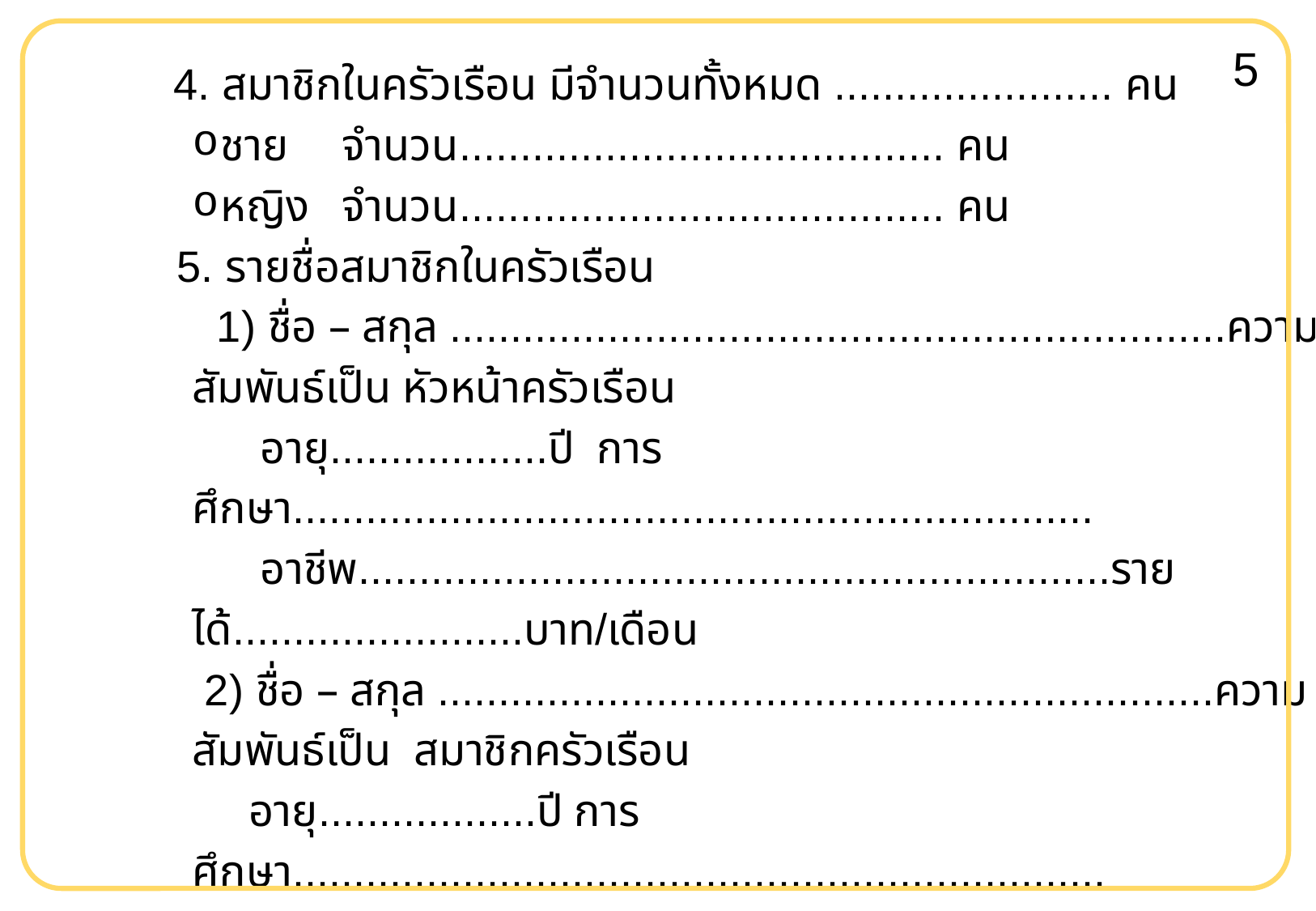

5
 4. สมาชิกในครัวเรือน มีจำนวนทั้งหมด ....................... คน
ชาย   	จำนวน........................................ คน
หญิง	จำนวน........................................ คน
 5. รายชื่อสมาชิกในครัวเรือน
  1) ชื่อ – สกุล ................................................................ความสัมพันธ์เป็น หัวหน้าครัวเรือน
      อายุ..................ปี  การศึกษา..................................................................
      อาชีพ..............................................................รายได้........................บาท/เดือน
 2) ชื่อ – สกุล ................................................................ความสัมพันธ์เป็น  สมาชิกครัวเรือน
     อายุ..................ปี การศึกษา...................................................................
     อาชีพ................................................................รายได้..........................บาท/เดือน
3) ชื่อ – สกุล ................................................................ความสัมพันธ์เป็น  สมาชิกครัวเรือน
     อายุ..................ปี การศึกษา..................................................................
     อาชีพ................................................................รายได้..........................บาท/เดือน